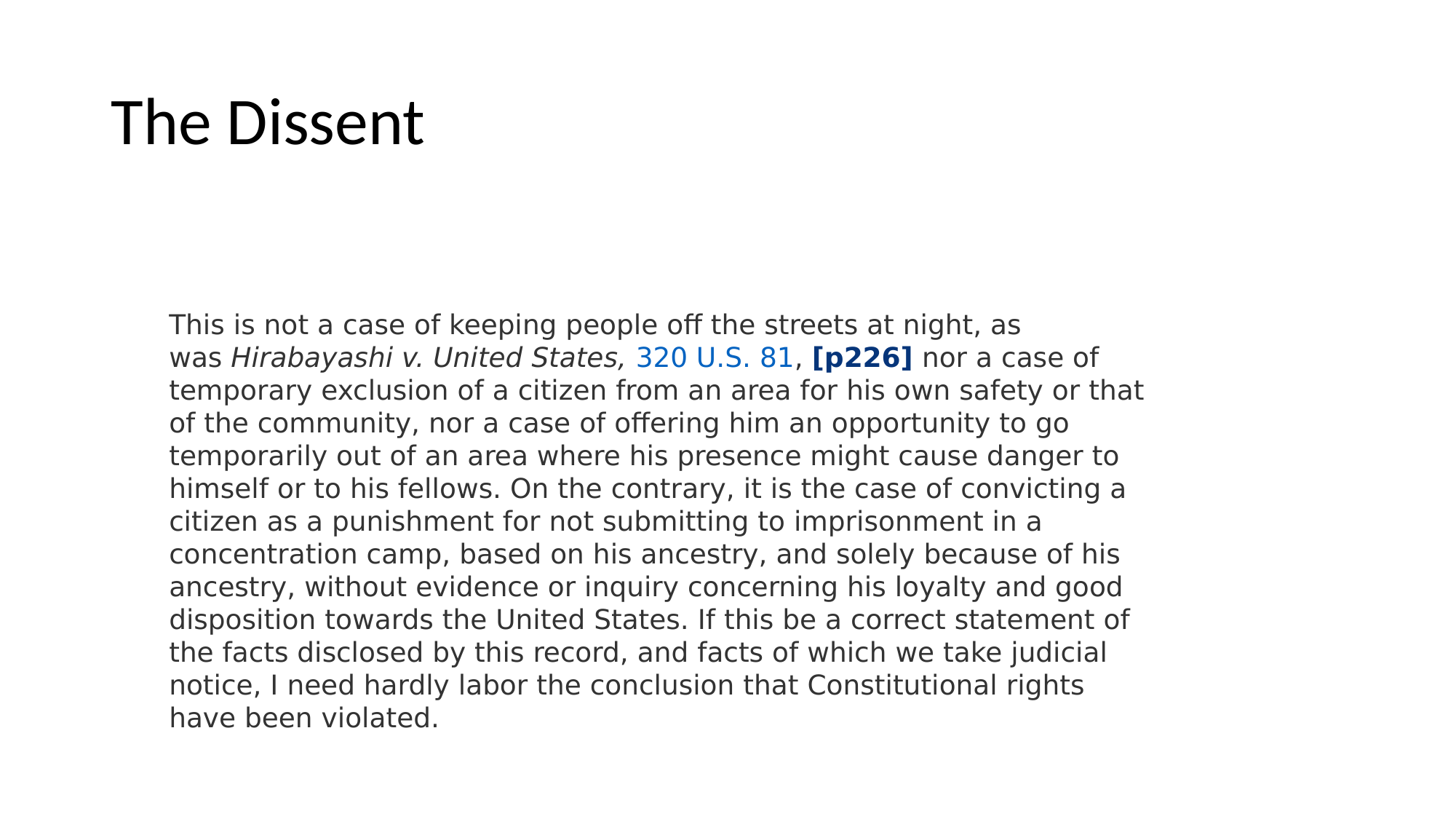

# The Dissent
This is not a case of keeping people off the streets at night, as was Hirabayashi v. United States, 320 U.S. 81, [p226] nor a case of temporary exclusion of a citizen from an area for his own safety or that of the community, nor a case of offering him an opportunity to go temporarily out of an area where his presence might cause danger to himself or to his fellows. On the contrary, it is the case of convicting a citizen as a punishment for not submitting to imprisonment in a concentration camp, based on his ancestry, and solely because of his ancestry, without evidence or inquiry concerning his loyalty and good disposition towards the United States. If this be a correct statement of the facts disclosed by this record, and facts of which we take judicial notice, I need hardly labor the conclusion that Constitutional rights have been violated.